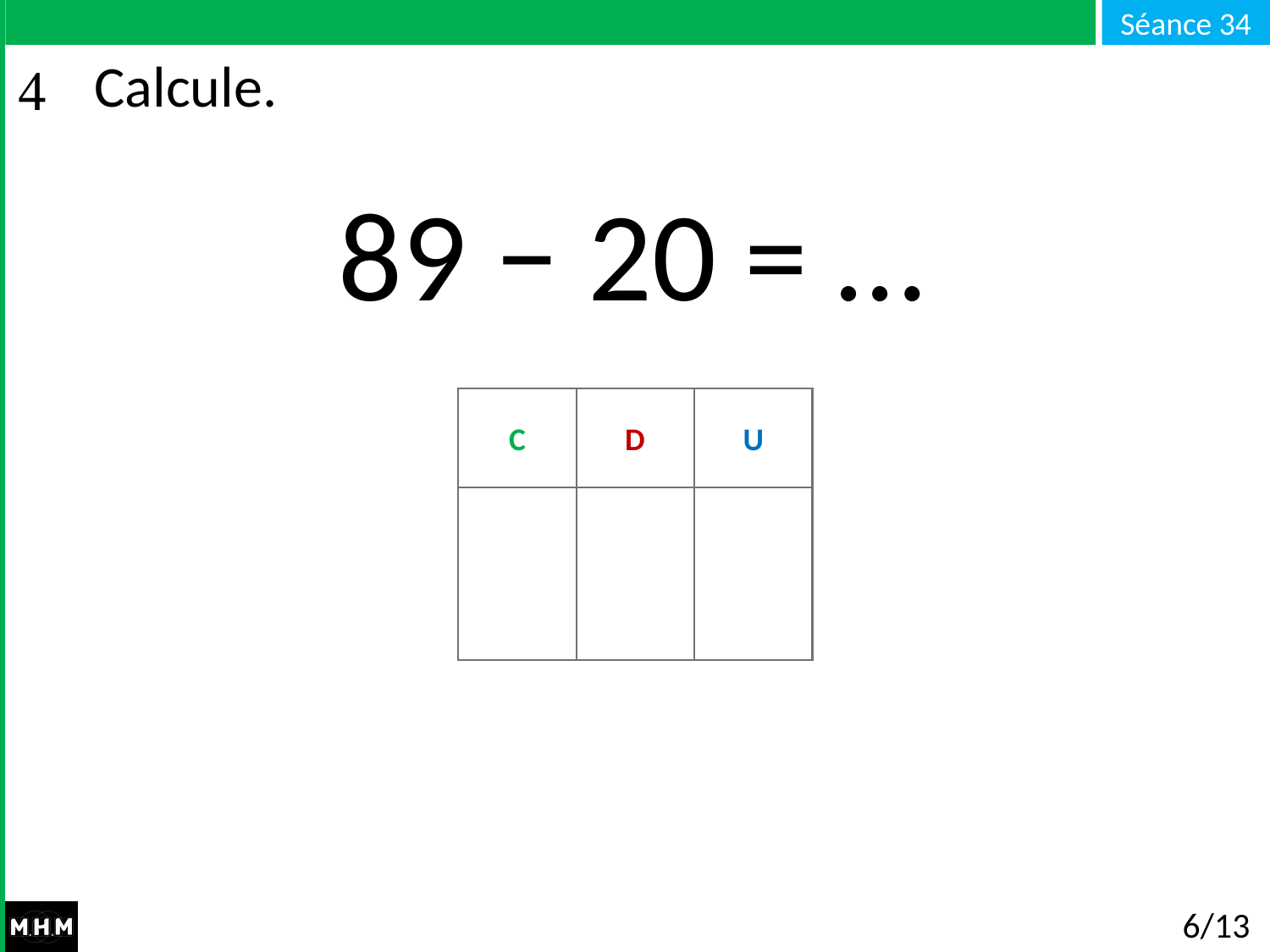

# Calcule.
89 − 20 = …
C
D
U

6/13